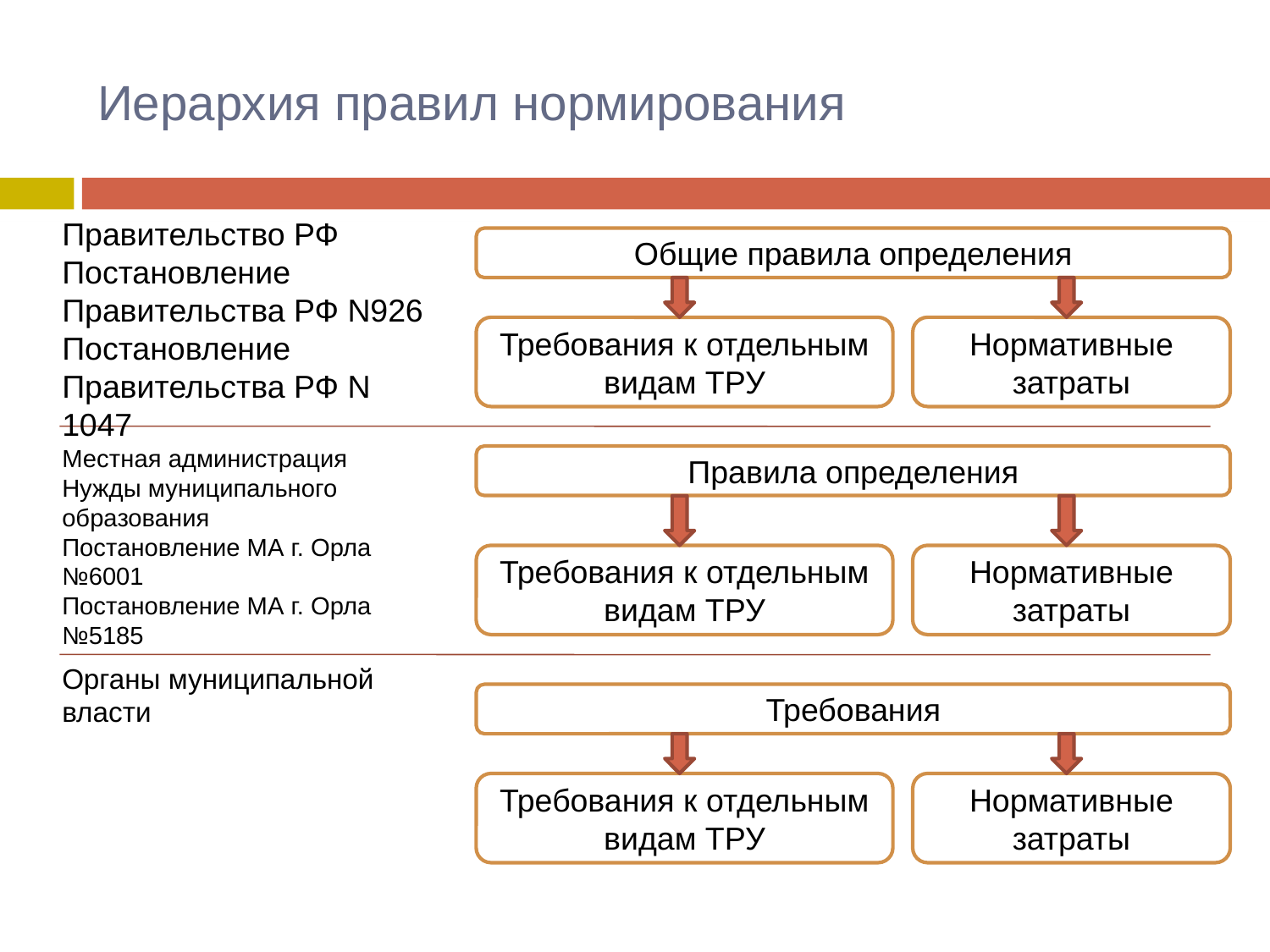

# Иерархия правил нормирования
Правительство РФ
Постановление Правительства РФ N926
Постановление Правительства РФ N 1047

Общие правила определения

Требования к отдельным видам ТРУ
Нормативные затраты
Местная администрация
Нужды муниципального образования
Постановление МА г. Орла №6001
Постановление МА г. Орла №5185
Правила определения

Требования к отдельным видам ТРУ
Нормативные затраты
Органы муниципальной власти
Требования

Требования к отдельным видам ТРУ
Нормативные затраты